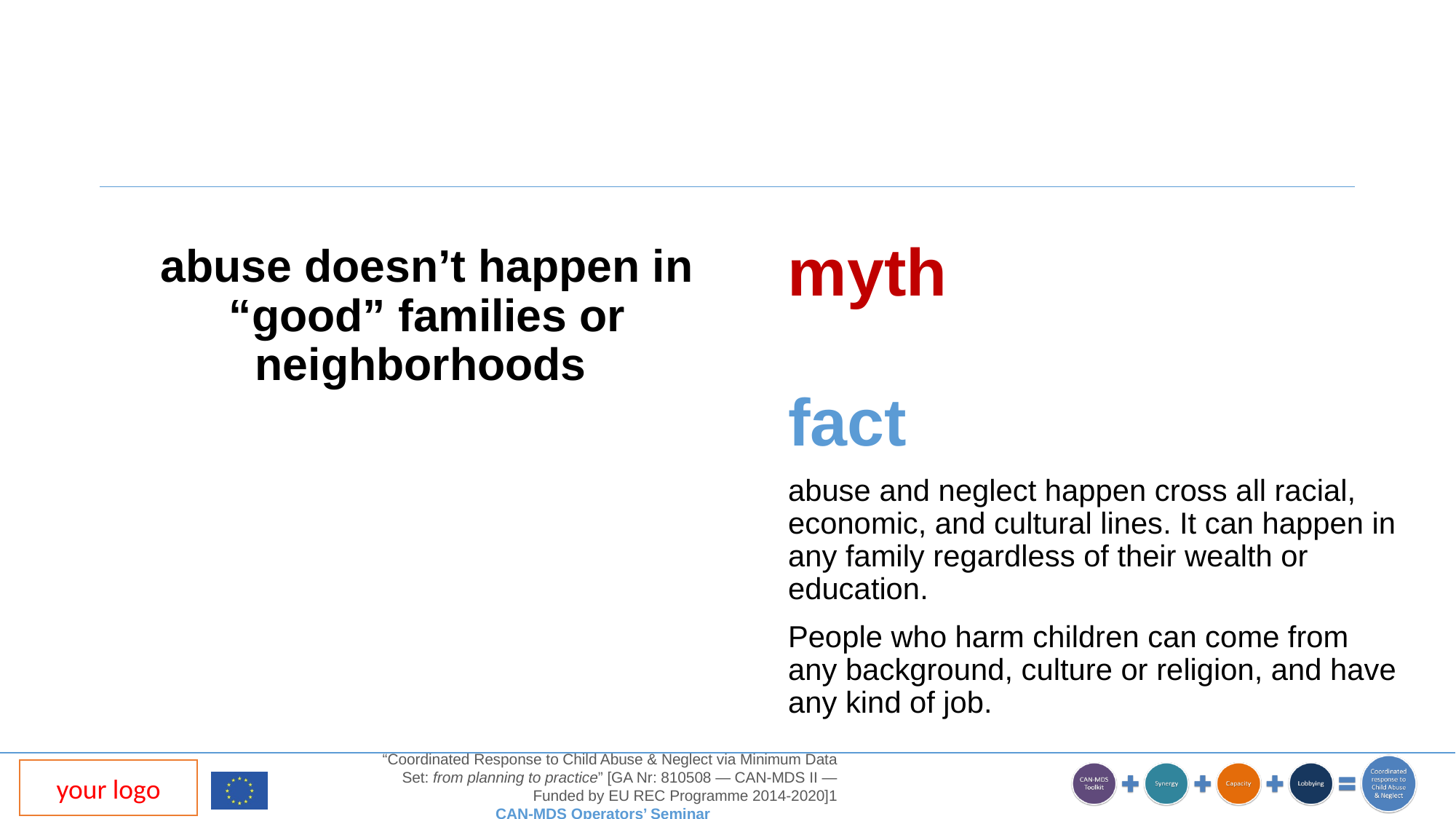

myth
abuse doesn’t happen in “good” families or neighborhoods
fact
abuse and neglect happen cross all racial, economic, and cultural lines. It can happen in any family regardless of their wealth or education.
People who harm children can come from any background, culture or religion, and have any kind of job.